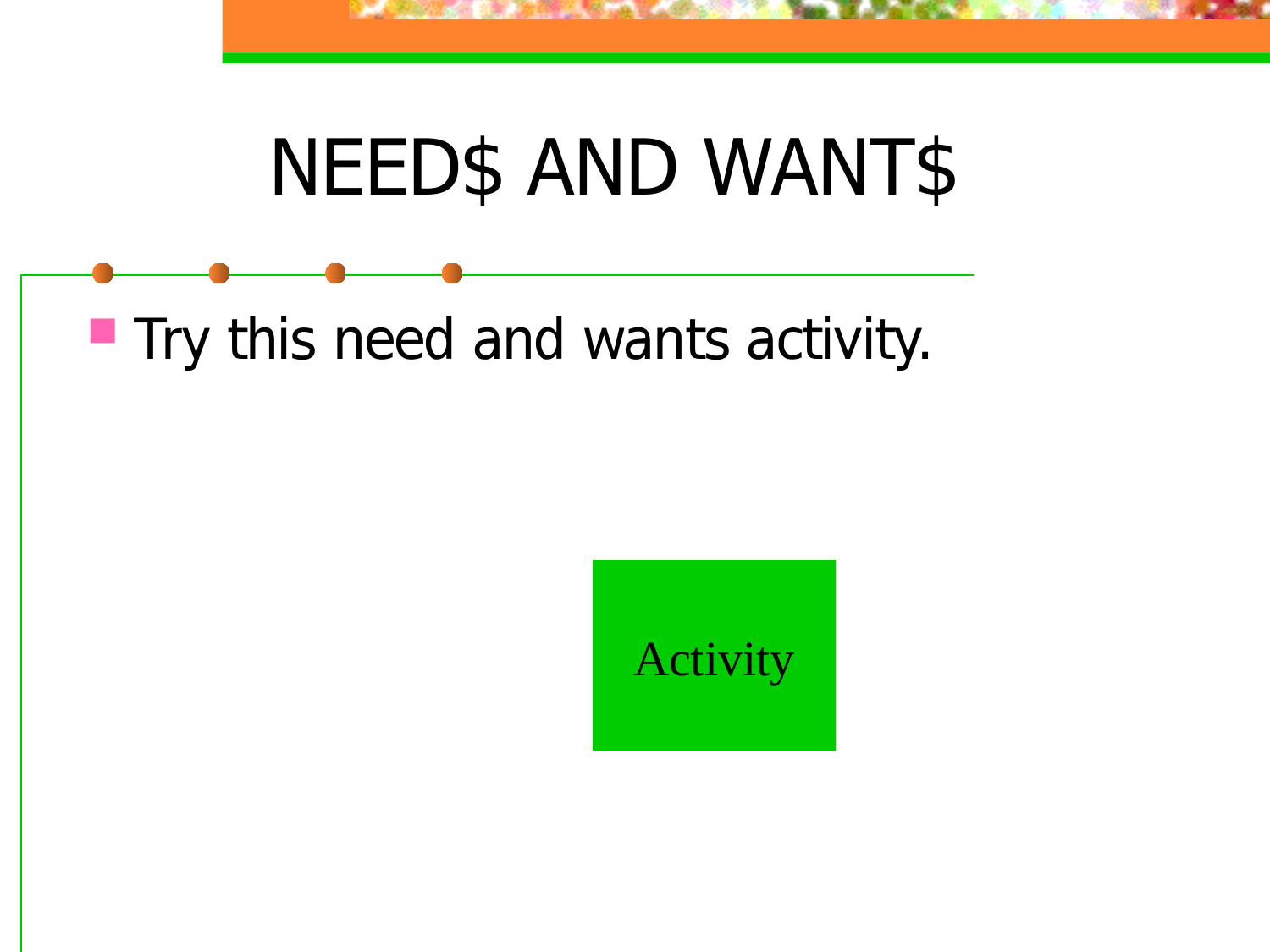

# NEED$ AND WANT$
Try this need and wants activity.
Activity